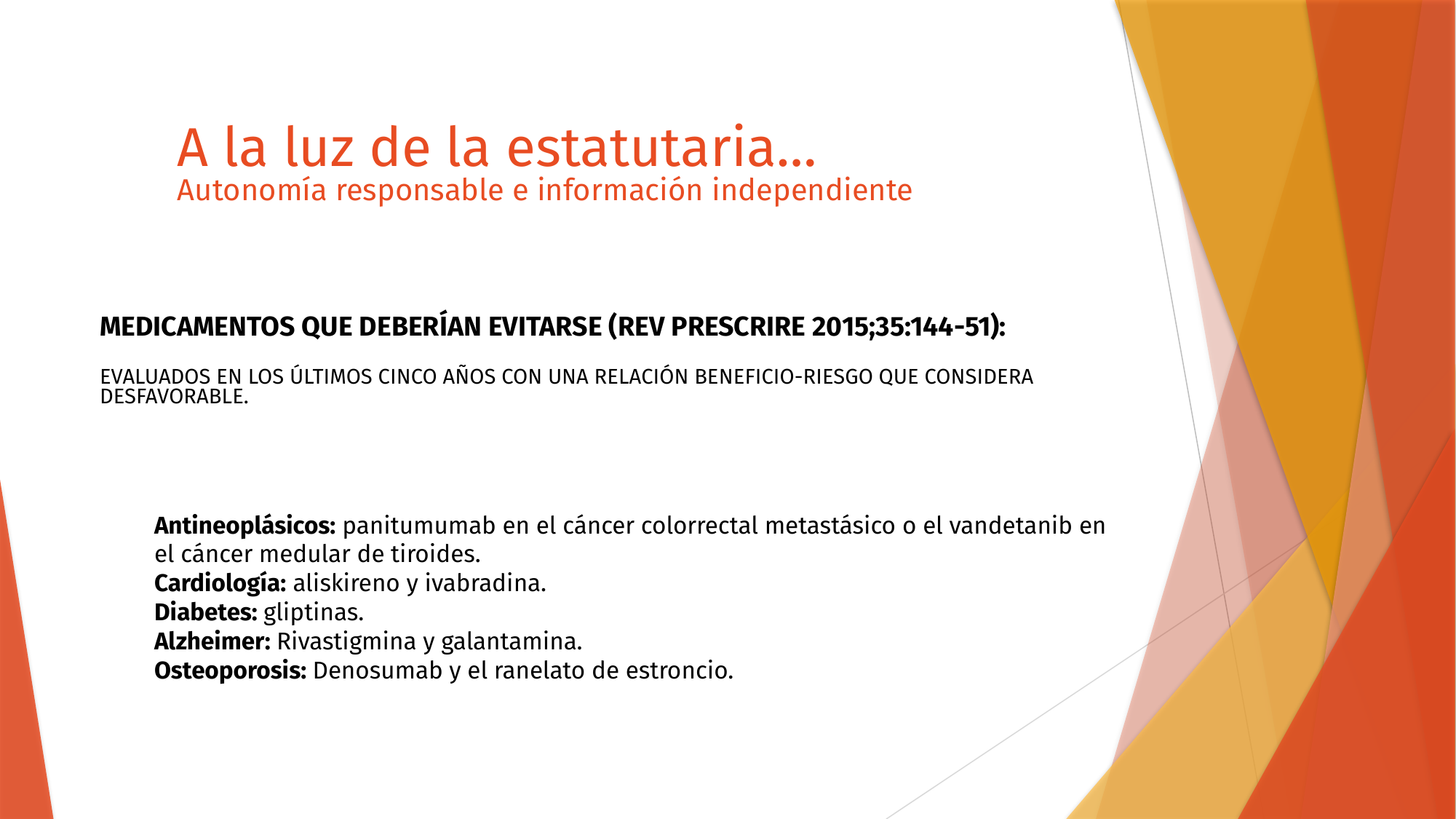

A la luz de la estatutaria…
Autonomía responsable e información independiente
Medicamentos que deberían evitarse (Rev Prescrire 2015;35:144-51):

Evaluados en los últimos cinco años con una relación beneficio-riesgo que considera desfavorable.

Antineoplásicos: panitumumab en el cáncer colorrectal metastásico o el vandetanib en el cáncer medular de tiroides.
Cardiología: aliskireno y ivabradina.
Diabetes: gliptinas.
Alzheimer: Rivastigmina y galantamina.
Osteoporosis: Denosumab y el ranelato de estroncio.